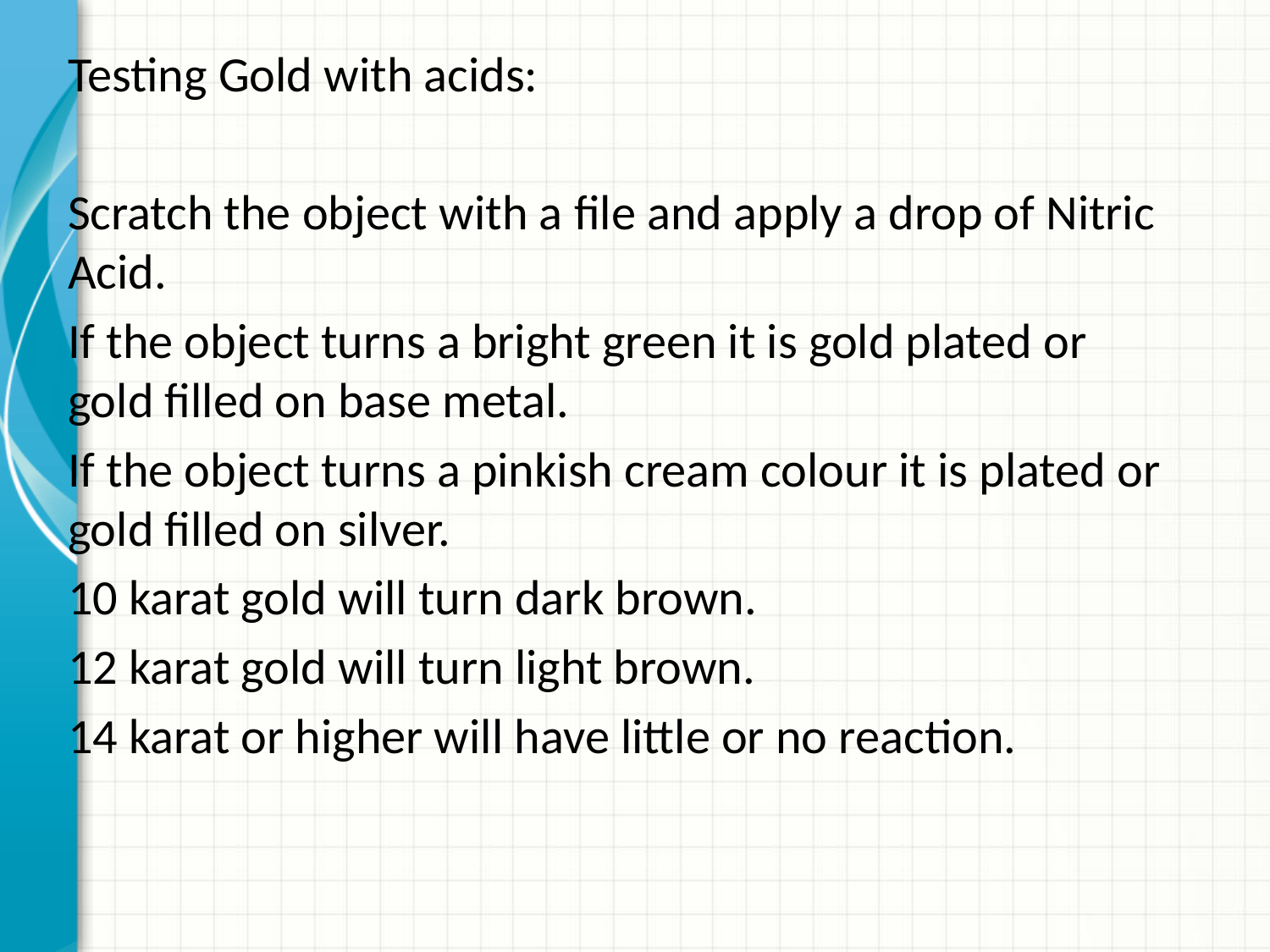

Testing Gold with acids:

Scratch the object with a file and apply a drop of Nitric Acid.
If the object turns a bright green it is gold plated or gold filled on base metal.
If the object turns a pinkish cream colour it is plated or gold filled on silver.
10 karat gold will turn dark brown.
12 karat gold will turn light brown.
14 karat or higher will have little or no reaction.